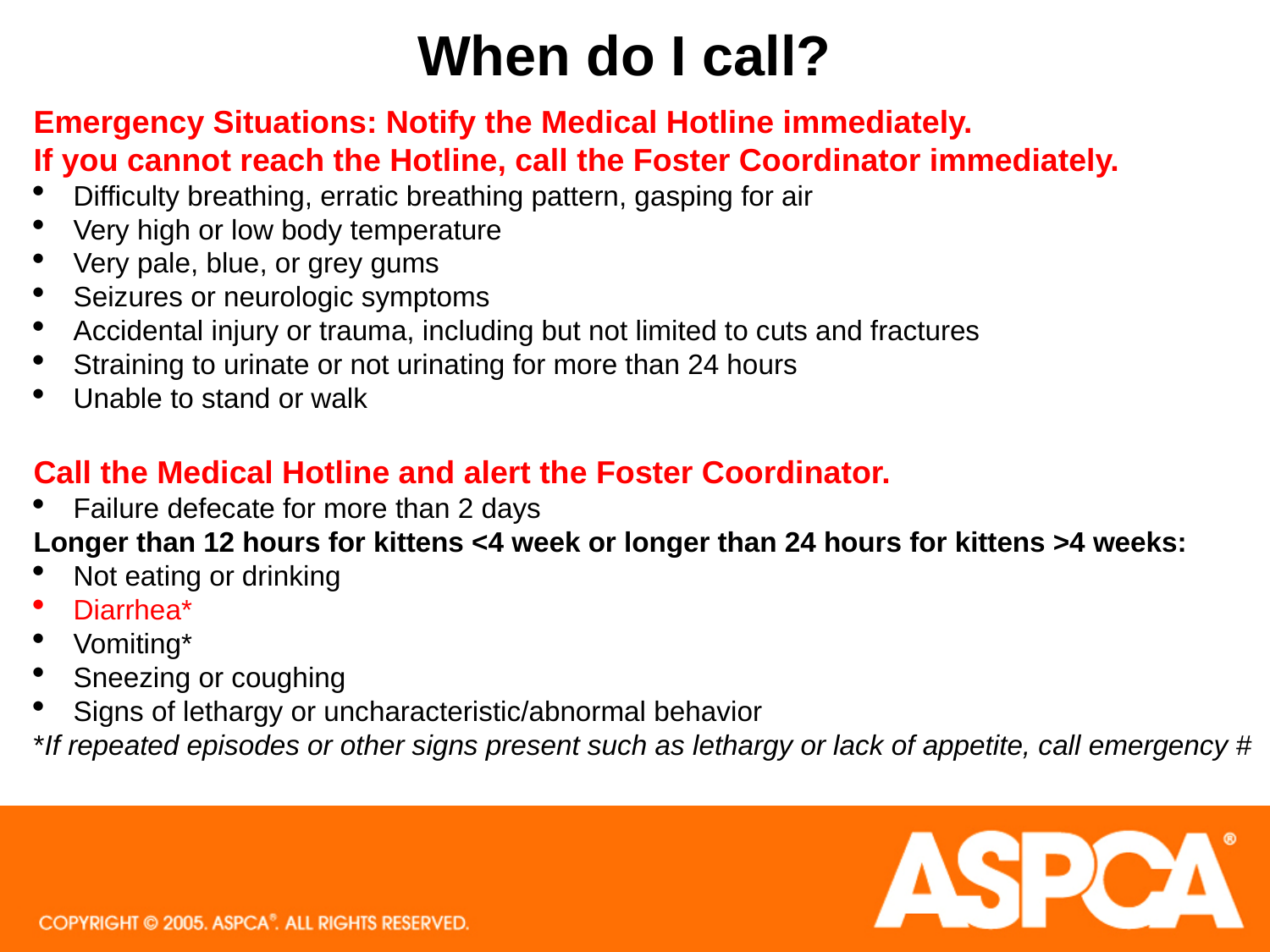

# When do I call?
Emergency Situations: Notify the Medical Hotline immediately.
If you cannot reach the Hotline, call the Foster Coordinator immediately.
Difficulty breathing, erratic breathing pattern, gasping for air
Very high or low body temperature
Very pale, blue, or grey gums
Seizures or neurologic symptoms
Accidental injury or trauma, including but not limited to cuts and fractures
Straining to urinate or not urinating for more than 24 hours
Unable to stand or walk

Call the Medical Hotline and alert the Foster Coordinator.
Failure defecate for more than 2 days
Longer than 12 hours for kittens <4 week or longer than 24 hours for kittens >4 weeks:
Not eating or drinking
Diarrhea*
Vomiting*
Sneezing or coughing
Signs of lethargy or uncharacteristic/abnormal behavior
*If repeated episodes or other signs present such as lethargy or lack of appetite, call emergency #